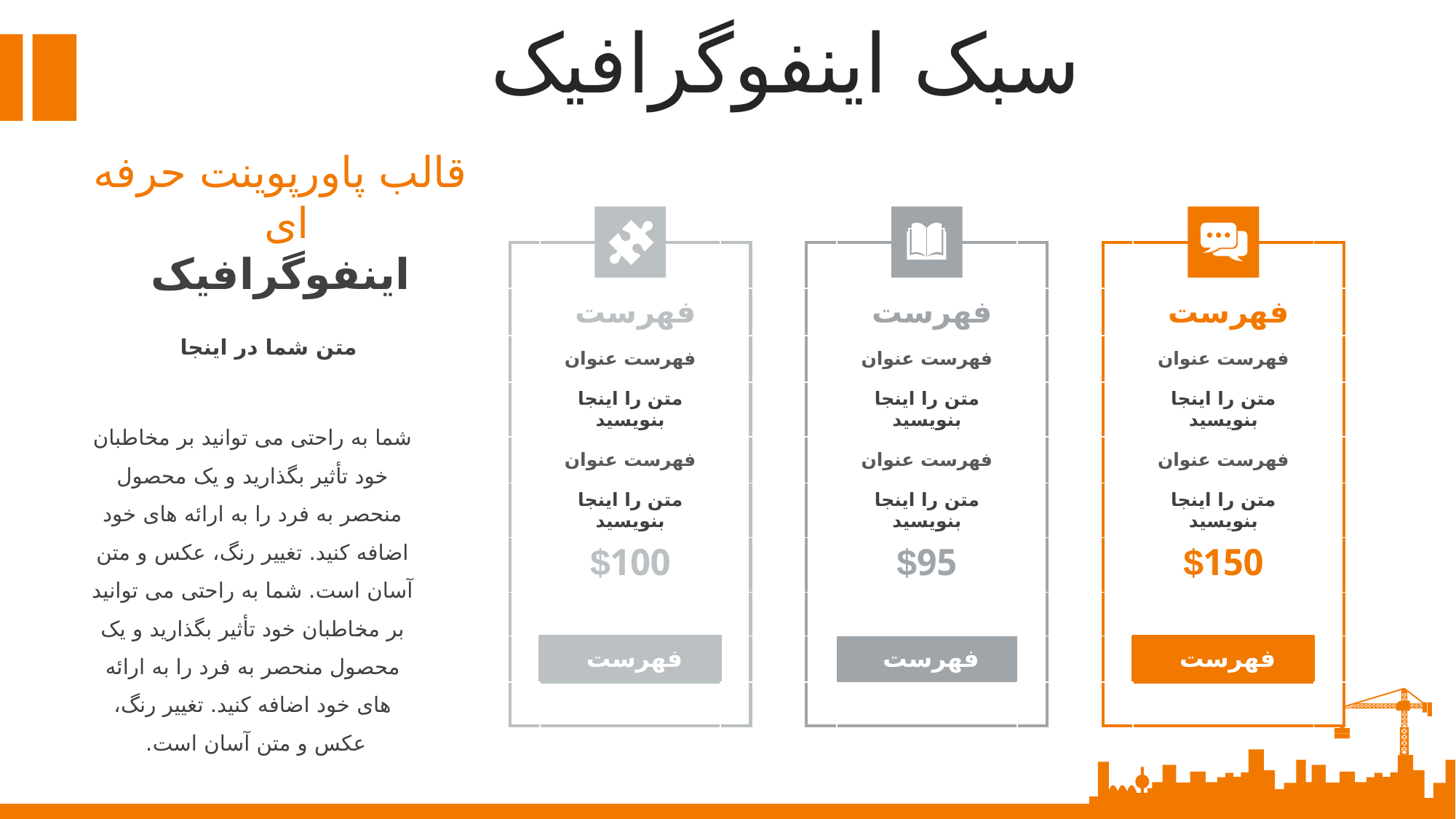

سبک اینفوگرافیک
قالب پاورپوينت حرفه ای
اینفوگرافیک

|  |  |  |
| --- | --- | --- |
|  | فهرست |  |
|  | فهرست عنوان |  |
|  | متن را اینجا بنویسید |  |
|  | فهرست عنوان |  |
|  | متن را اینجا بنویسید |  |
|  | $100 |  |
|  |  |  |
|  | فهرست |  |
|  |  |  |
|  |  |  |
| --- | --- | --- |
|  | فهرست |  |
|  | فهرست عنوان |  |
|  | متن را اینجا بنویسید |  |
|  | فهرست عنوان |  |
|  | متن را اینجا بنویسید |  |
|  | $95 |  |
|  |  |  |
|  | فهرست |  |
|  |  |  |
|  |  |  |
| --- | --- | --- |
|  | فهرست |  |
|  | فهرست عنوان |  |
|  | متن را اینجا بنویسید |  |
|  | فهرست عنوان |  |
|  | متن را اینجا بنویسید |  |
|  | $150 |  |
|  |  |  |
|  | فهرست |  |
|  |  |  |
متن شما در اینجا
شما به راحتی می توانید بر مخاطبان خود تأثیر بگذارید و یک محصول منحصر به فرد را به ارائه های خود اضافه کنید. تغییر رنگ، عکس و متن آسان است. شما به راحتی می توانید بر مخاطبان خود تأثیر بگذارید و یک محصول منحصر به فرد را به ارائه های خود اضافه کنید. تغییر رنگ، عکس و متن آسان است.